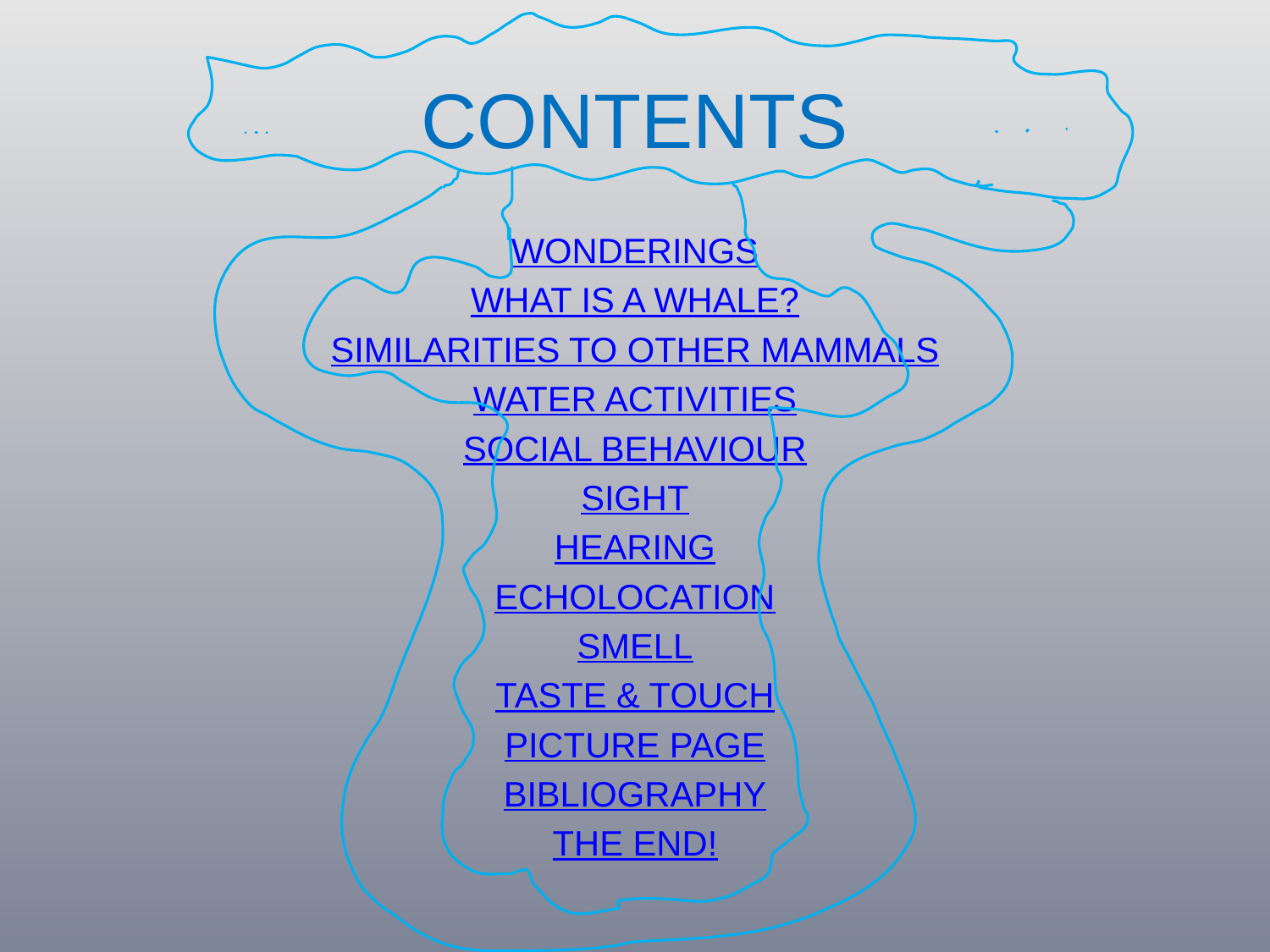

# CONTENTS
WONDERINGS
WHAT IS A WHALE?
SIMILARITIES TO OTHER MAMMALS
WATER ACTIVITIES
SOCIAL BEHAVIOUR
SIGHT
HEARING
ECHOLOCATION
SMELL
TASTE & TOUCH
PICTURE PAGE
BIBLIOGRAPHY
THE END!